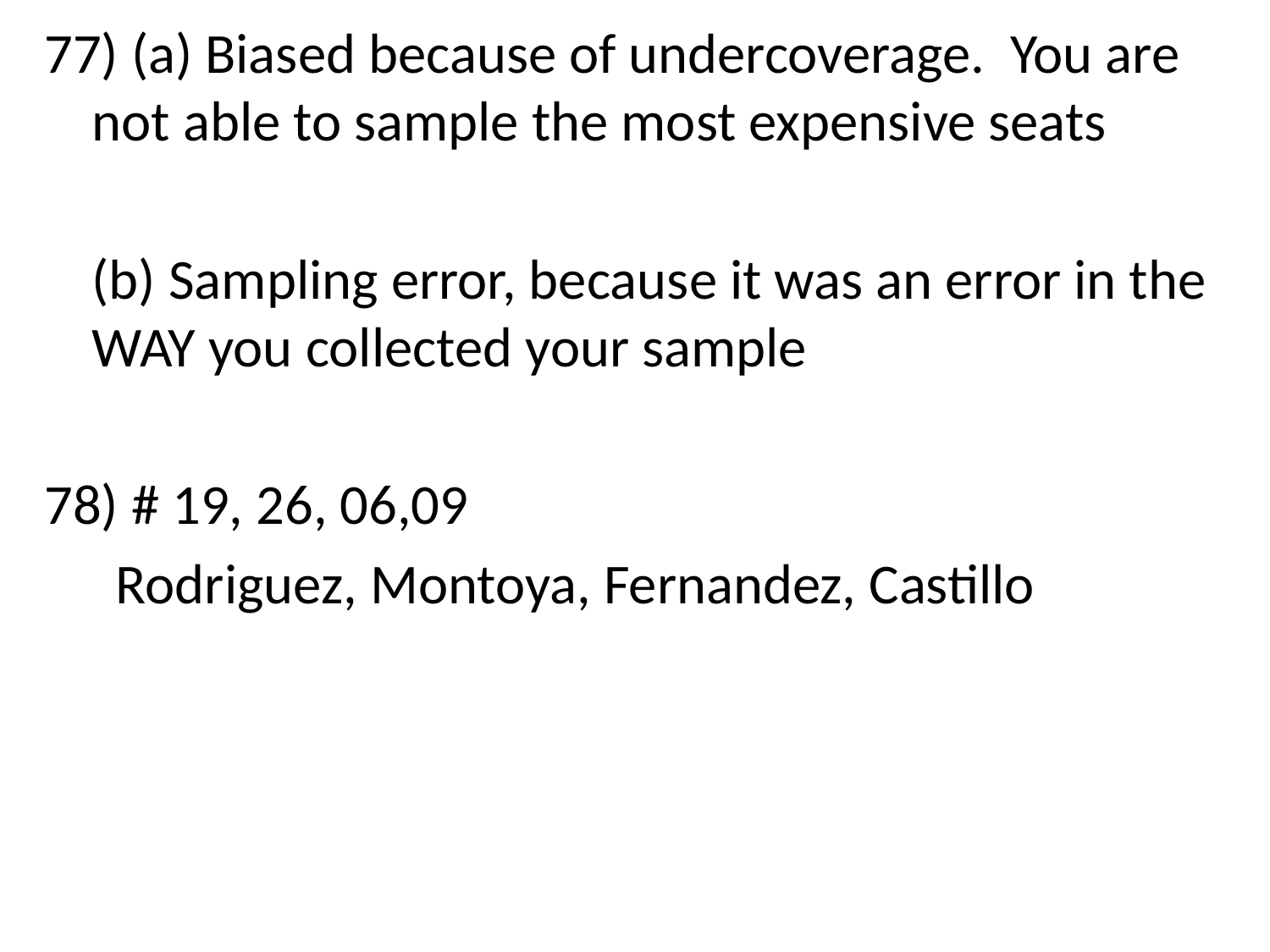

77) (a) Biased because of undercoverage.  You are not able to sample the most expensive seats

	(b) Sampling error, because it was an error in the WAY you collected your sample

 # 19, 26, 06,09
	Rodriguez, Montoya, Fernandez, Castillo